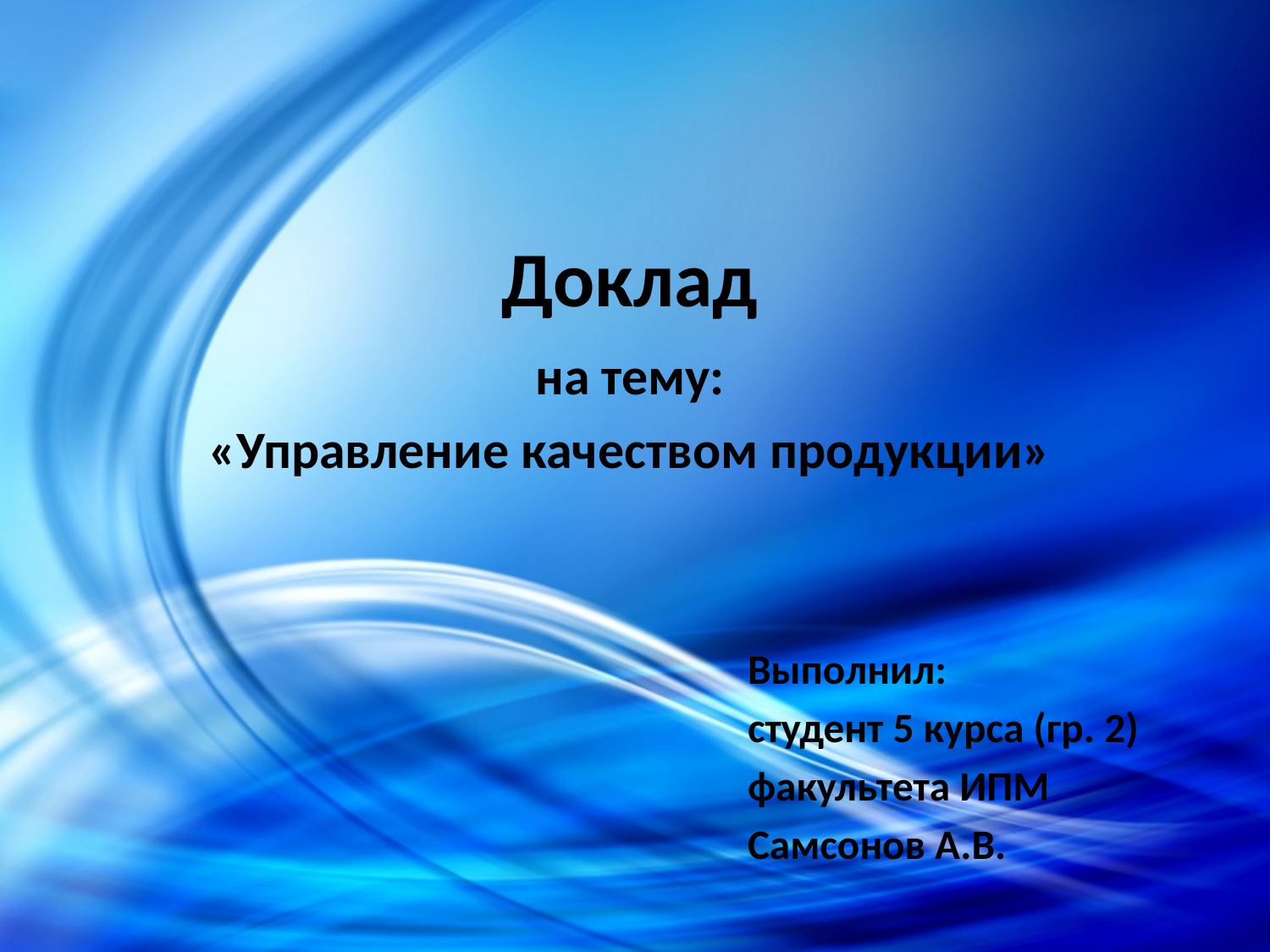

# Доклад
на тему:
«Управление качеством продукции»
Выполнил:
студент 5 курса (гр. 2)
факультета ИПМ
Самсонов А.В.